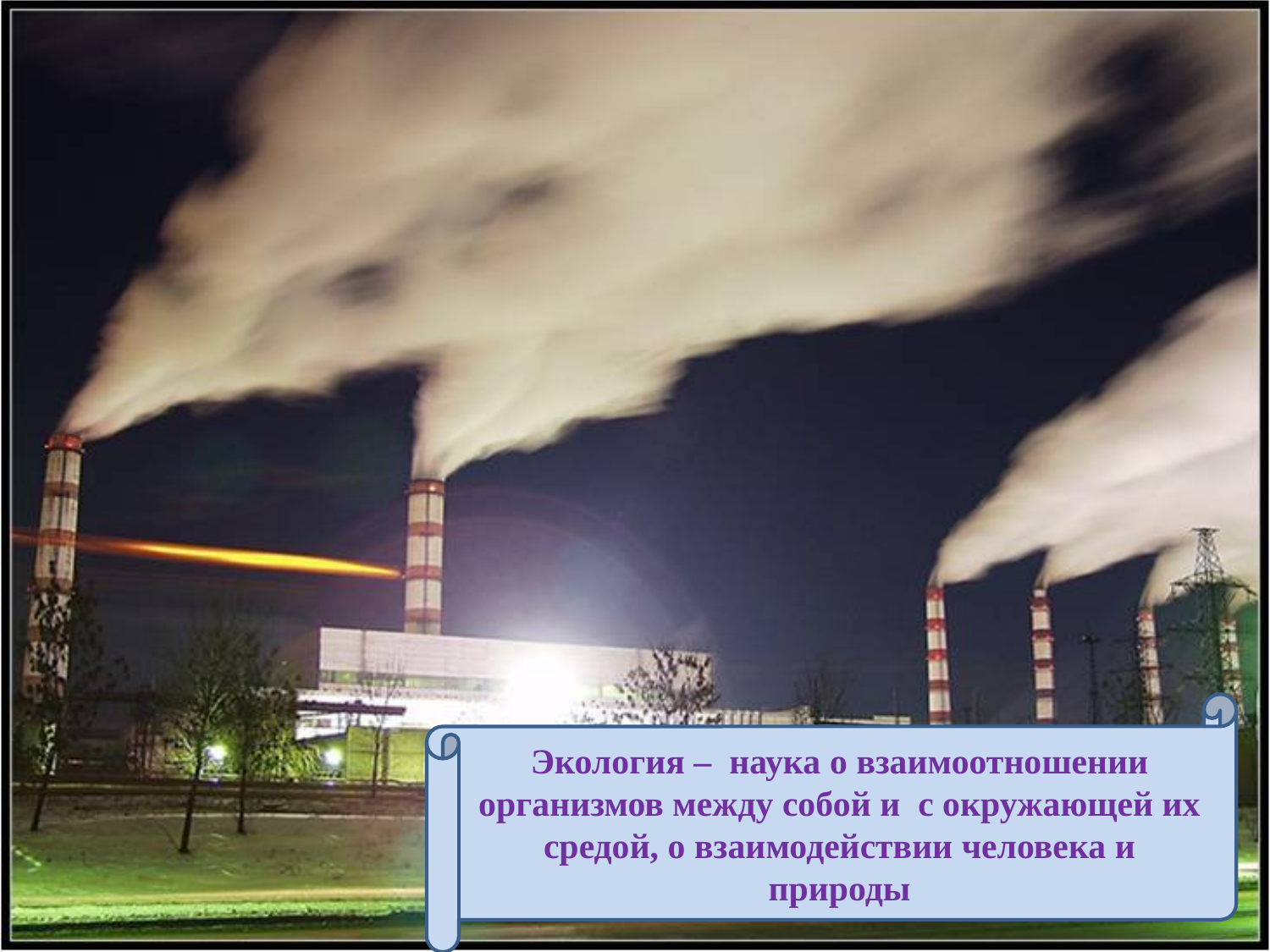

Экология –  наука о взаимоотношении организмов между собой и  с окружающей их средой, о взаимодействии человека и природы